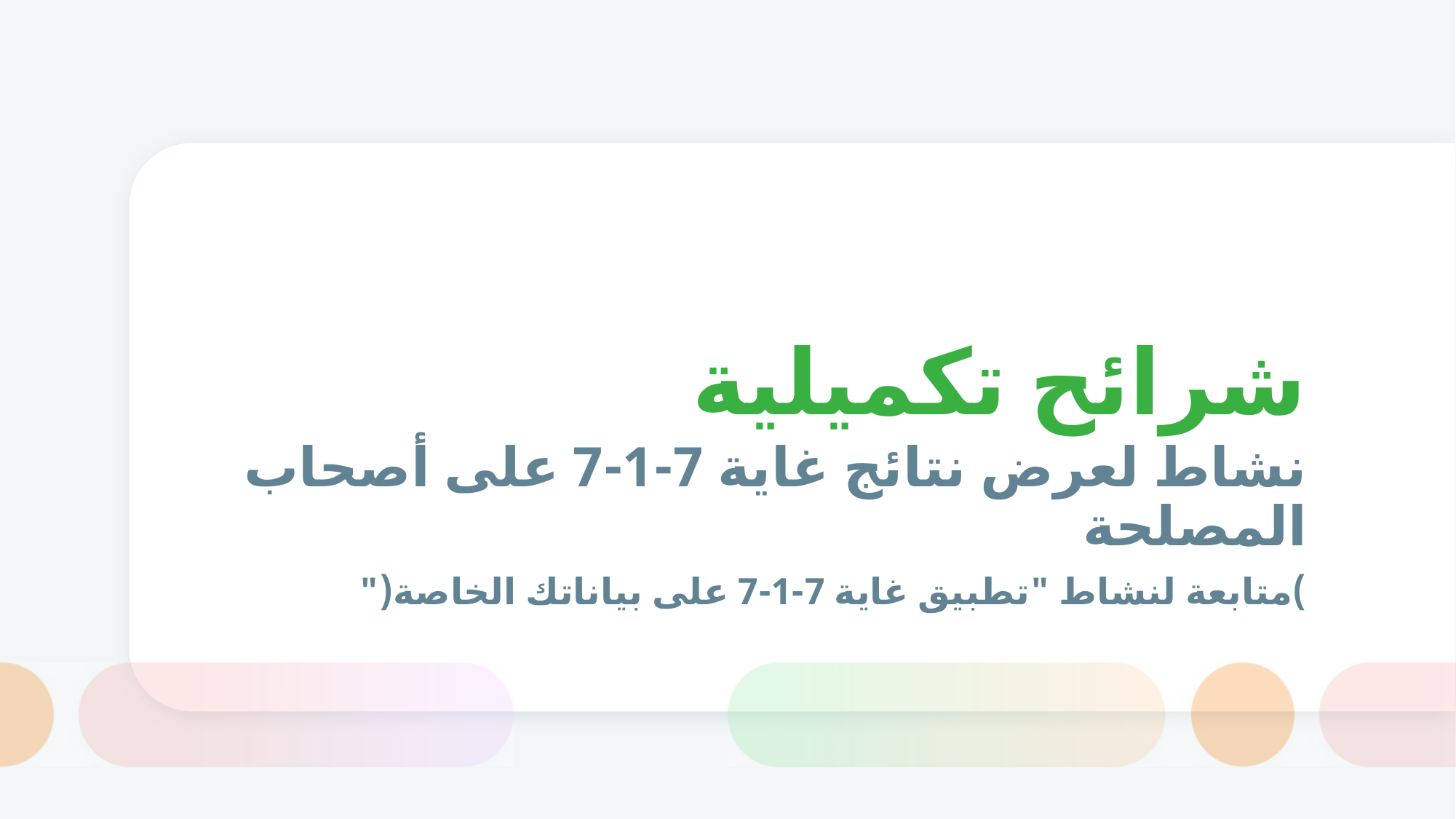

# شرائح تكميلية
نشاط لعرض نتائج غاية 7-1-7 على أصحاب المصلحة
)متابعة لنشاط "تطبيق غاية 7-1-7 على بياناتك الخاصة("